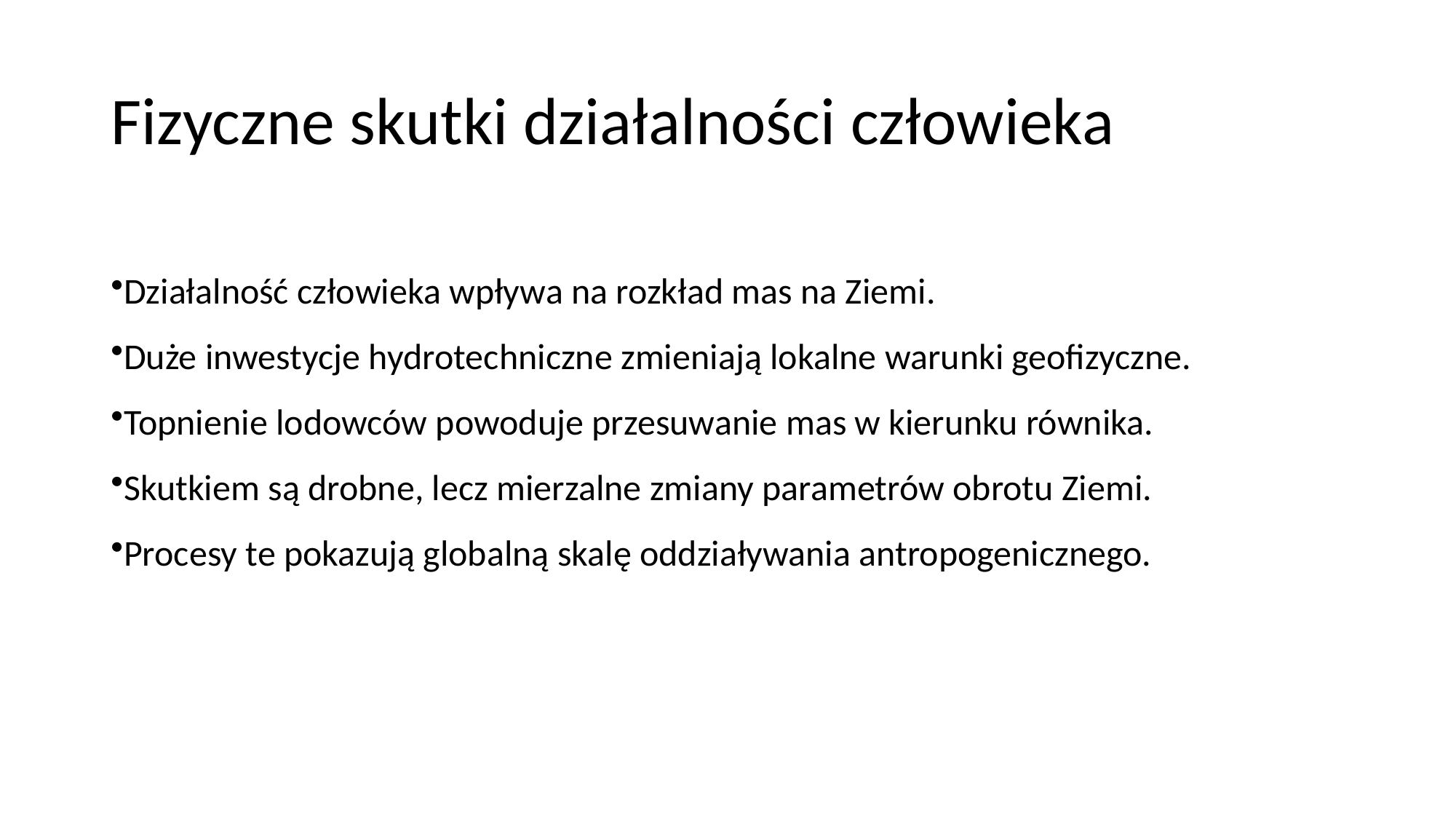

# Fizyczne skutki działalności człowieka
Działalność człowieka wpływa na rozkład mas na Ziemi.
Duże inwestycje hydrotechniczne zmieniają lokalne warunki geofizyczne.
Topnienie lodowców powoduje przesuwanie mas w kierunku równika.
Skutkiem są drobne, lecz mierzalne zmiany parametrów obrotu Ziemi.
Procesy te pokazują globalną skalę oddziaływania antropogenicznego.